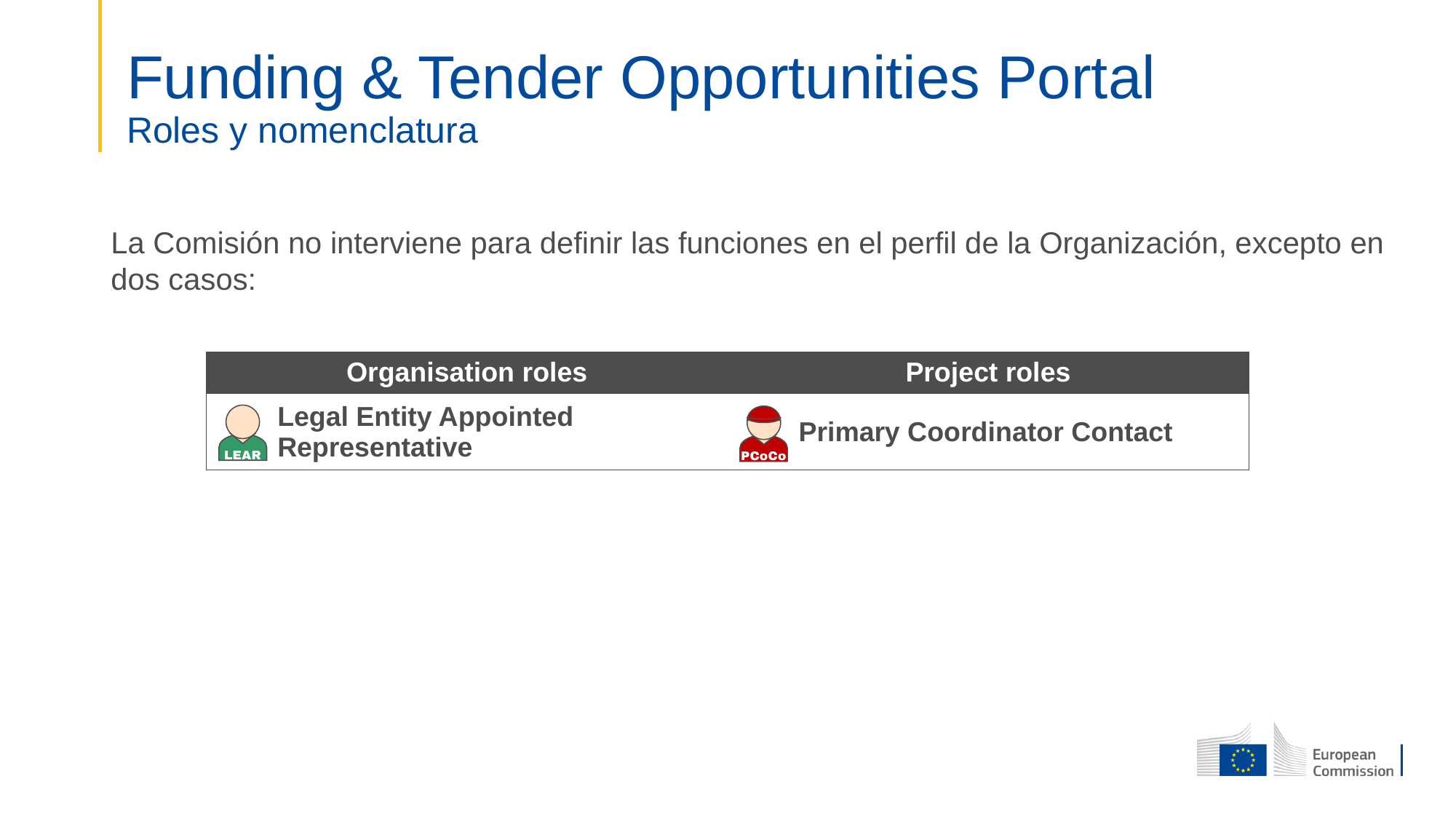

# Funding & Tender Opportunities Portal Roles y nomenclatura
La Comisión no interviene para definir las funciones en el perfil de la Organización, excepto en dos casos:

| Organisation roles | Project roles |
| --- | --- |
| Legal Entity Appointed Representative | Primary Coordinator Contact |

LEAR

PCoCo